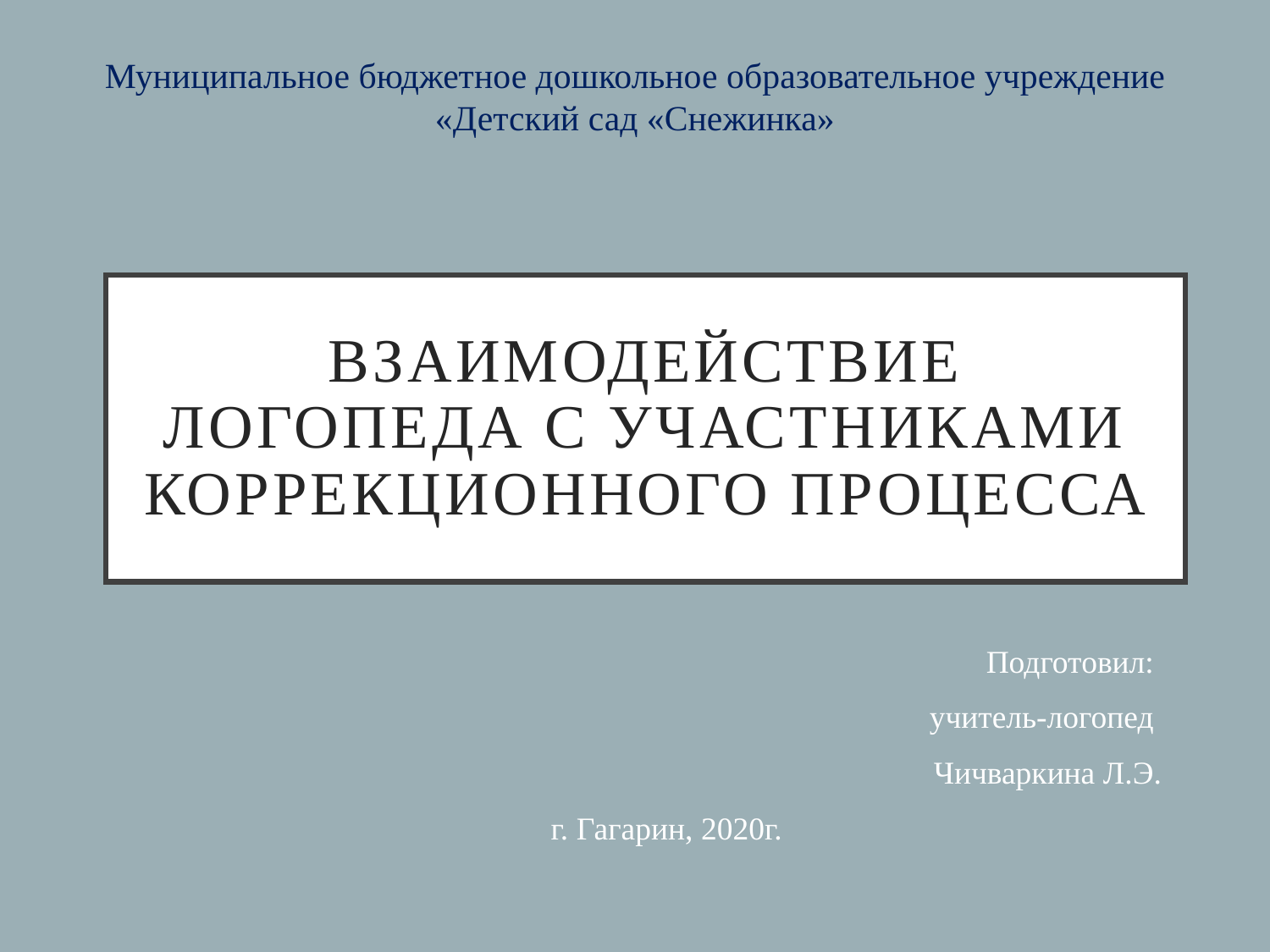

Муниципальное бюджетное дошкольное образовательное учреждение «Детский сад «Снежинка»
# Взаимодействие логопеда с участниками коррекционного процесса
Подготовил:
учитель-логопед
Чичваркина Л.Э.
г. Гагарин, 2020г.